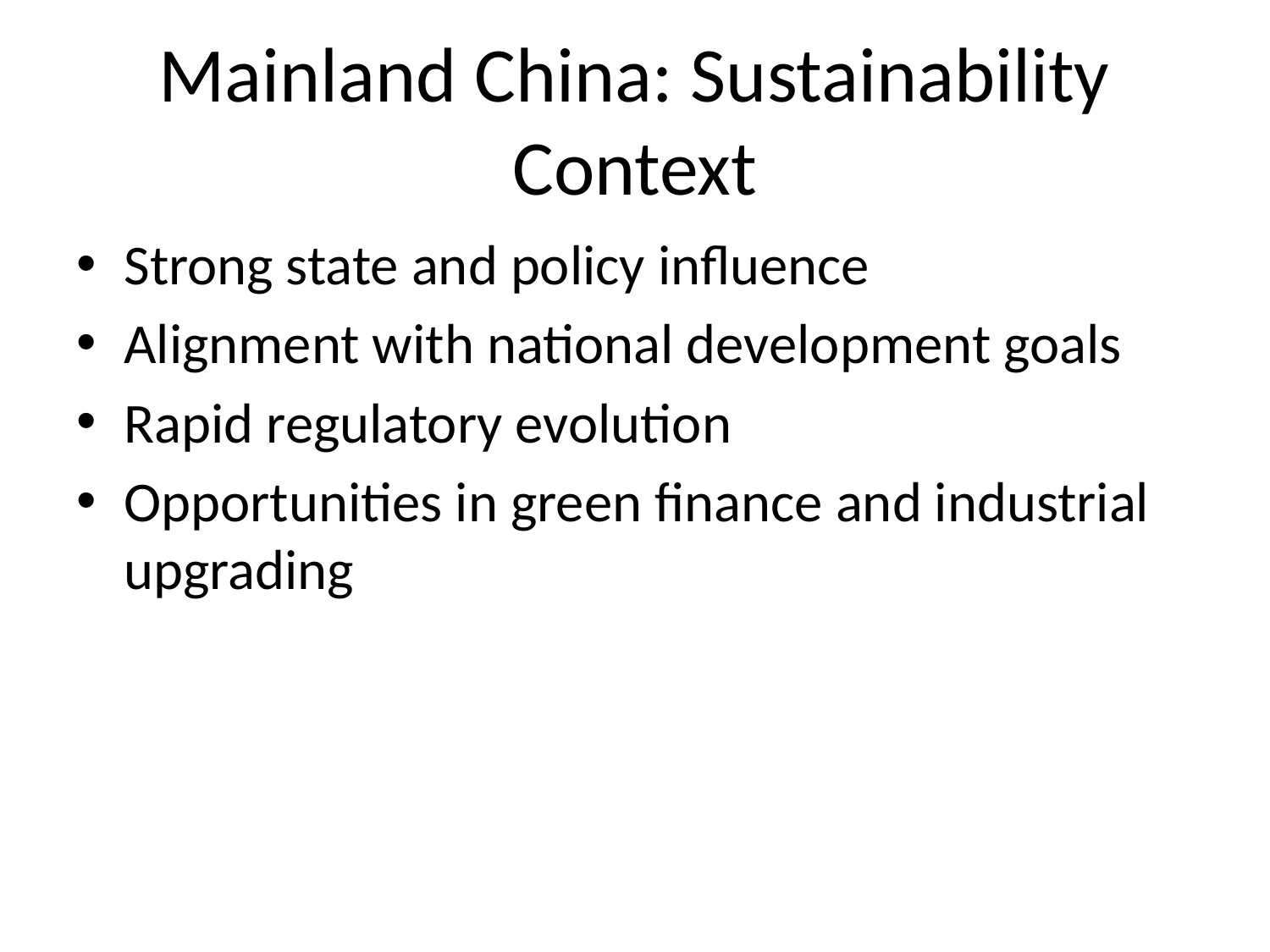

# Mainland China: Sustainability Context
Strong state and policy influence
Alignment with national development goals
Rapid regulatory evolution
Opportunities in green finance and industrial upgrading